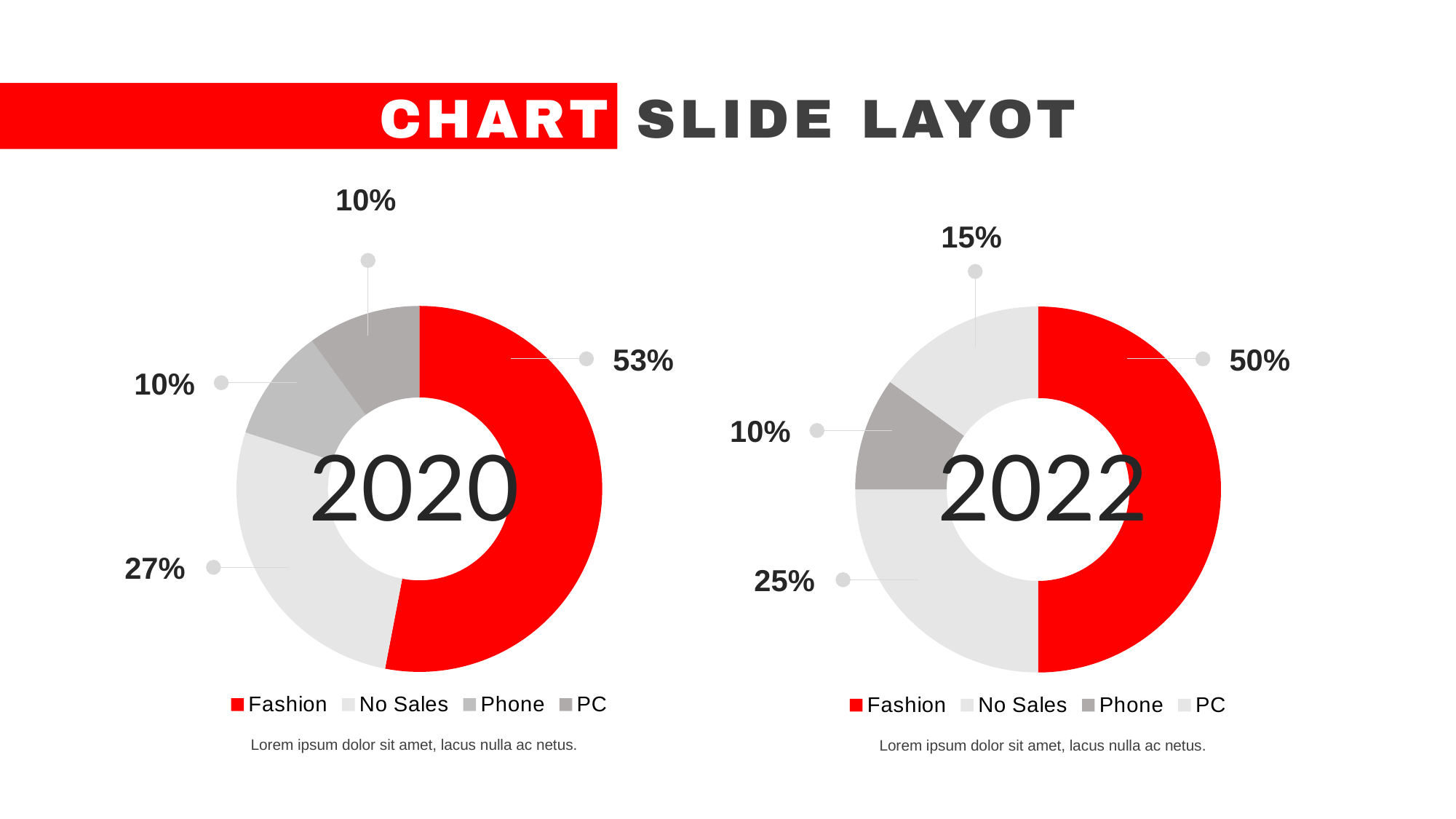

CHART SLIDE LAYOT
10%
15%

### Chart

| Category | Column1 |
|---|---|
| Fashion | 53.0 |
| No Sales | 27.0 |
| Phone | 10.0 |
| PC | 10.0 |
2020

### Chart

| Category | Column1 |
|---|---|
| Fashion | 50.0 |
| No Sales | 25.0 |
| Phone | 10.0 |
| PC | 15.0 |
2022
53%
50%
10%
10%
27%
25%
Lorem ipsum dolor sit amet, lacus nulla ac netus.
Lorem ipsum dolor sit amet, lacus nulla ac netus.